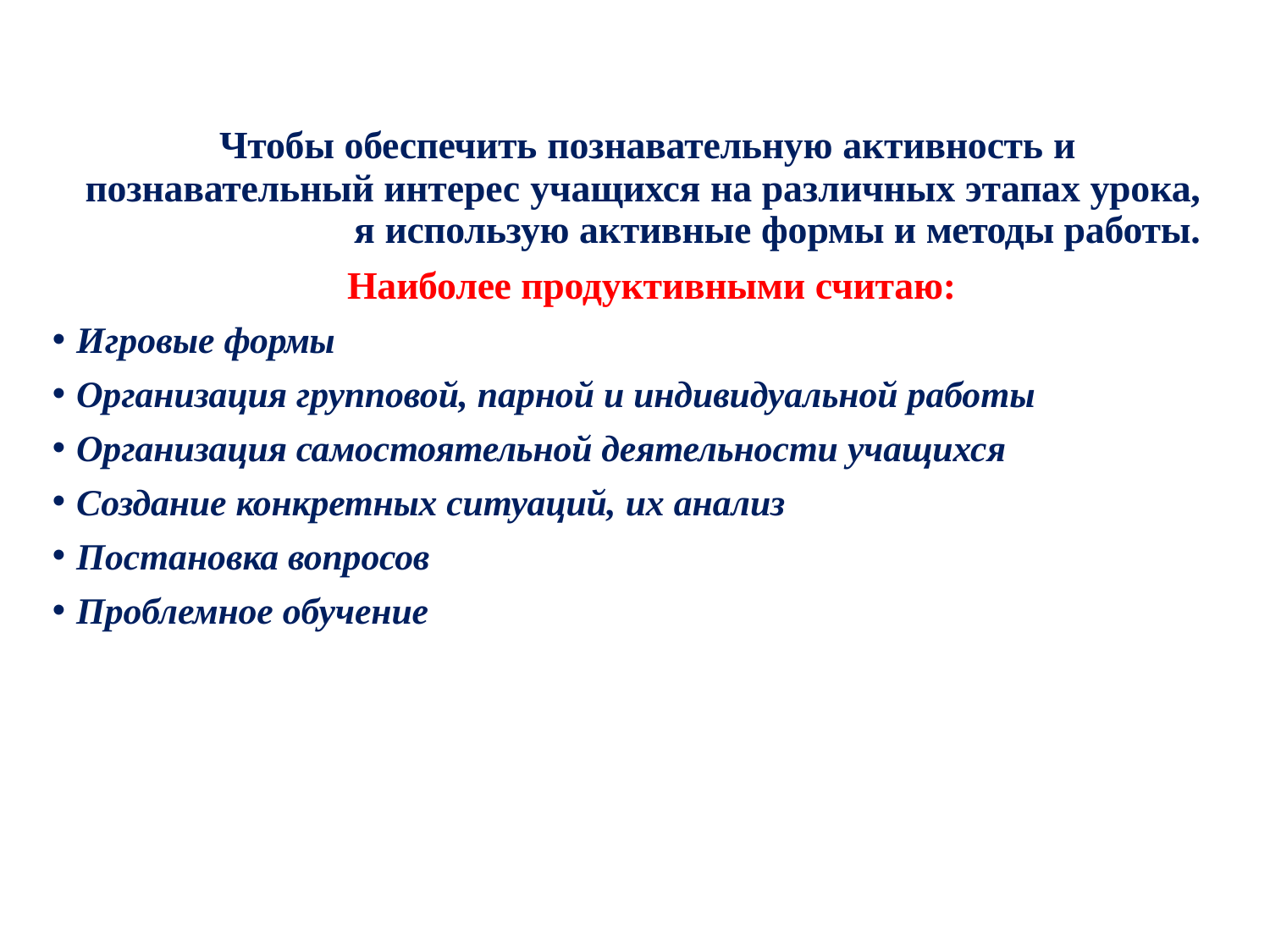

# Чтобы обеспечить познавательную активность и  познавательный интерес учащихся на различных этапах урока,
я использую активные формы и методы работы.
Наиболее продуктивными считаю:
Игровые формы
Организация групповой, парной и индивидуальной работы
Организация самостоятельной деятельности учащихся
Создание конкретных ситуаций, их анализ
Постановка вопросов
Проблемное обучение